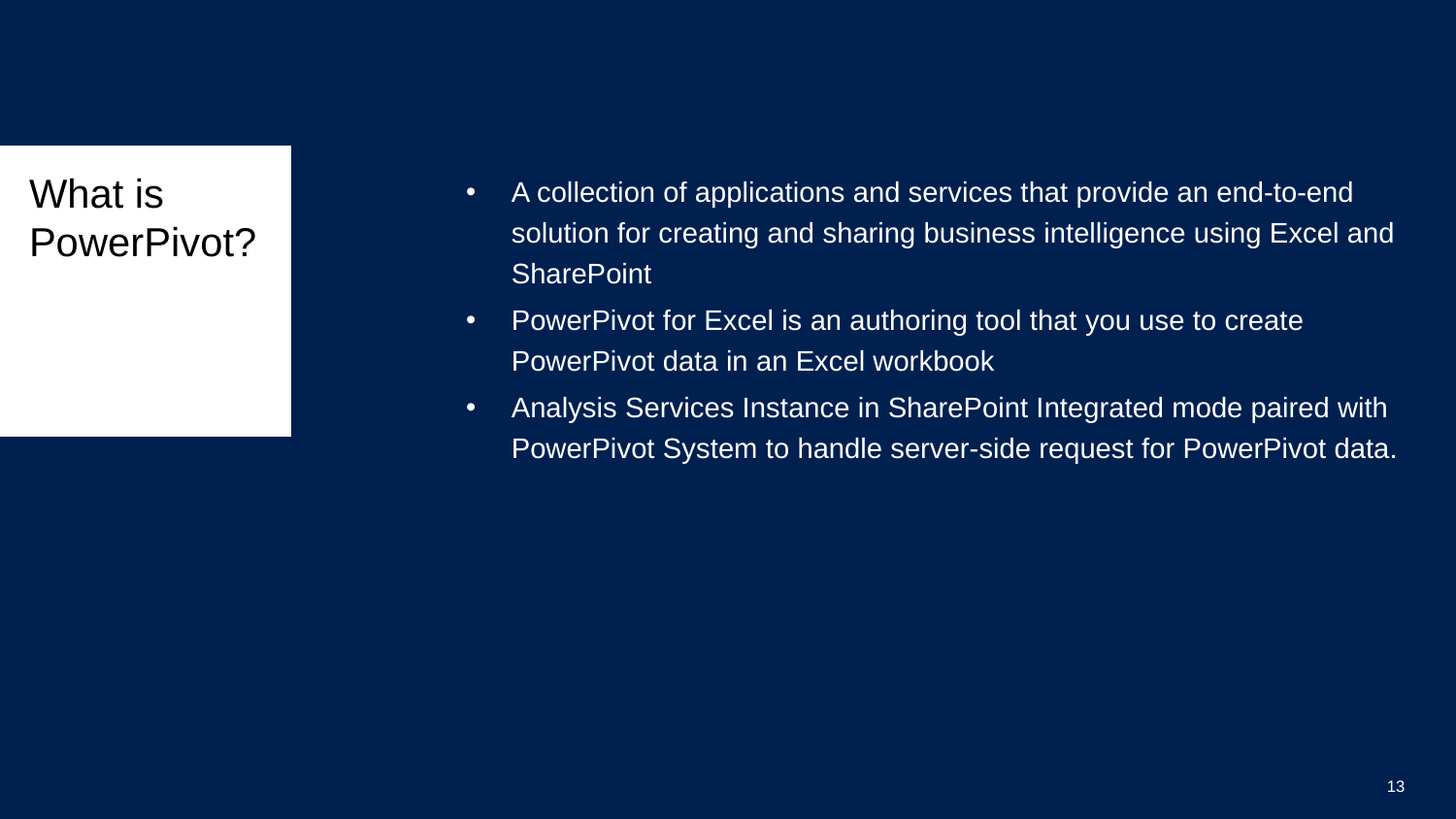

# What is PowerPivot?
A collection of applications and services that provide an end-to-end solution for creating and sharing business intelligence using Excel and SharePoint
PowerPivot for Excel is an authoring tool that you use to create PowerPivot data in an Excel workbook
Analysis Services Instance in SharePoint Integrated mode paired with PowerPivot System to handle server-side request for PowerPivot data.

13